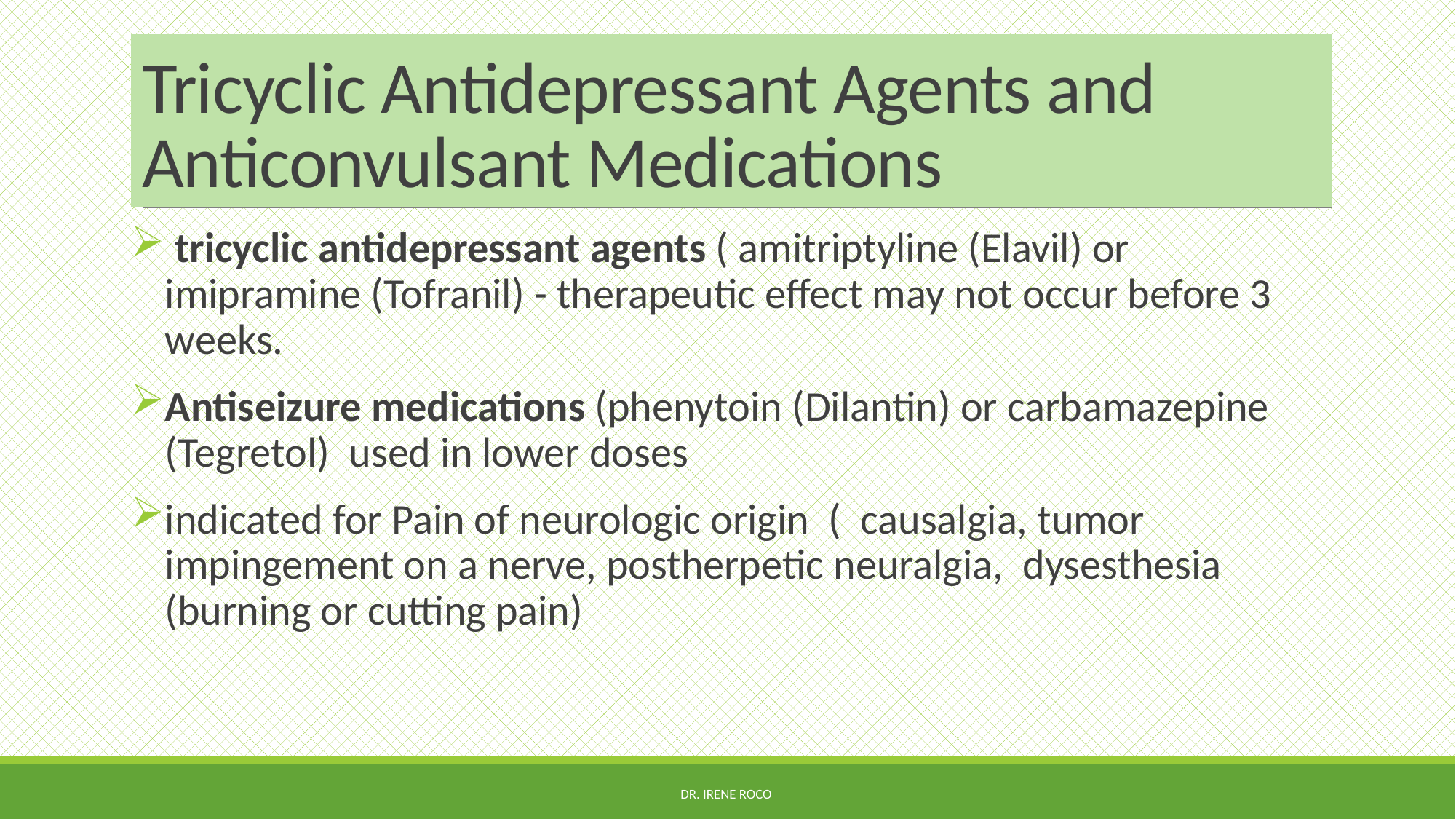

# Tricyclic Antidepressant Agents and Anticonvulsant Medications
 tricyclic antidepressant agents ( amitriptyline (Elavil) or imipramine (Tofranil) - therapeutic effect may not occur before 3 weeks.
Antiseizure medications (phenytoin (Dilantin) or carbamazepine (Tegretol)  used in lower doses
indicated for Pain of neurologic origin  (  causalgia, tumor impingement on a nerve, postherpetic neuralgia,  dysesthesia (burning or cutting pain)
Dr. Irene Roco